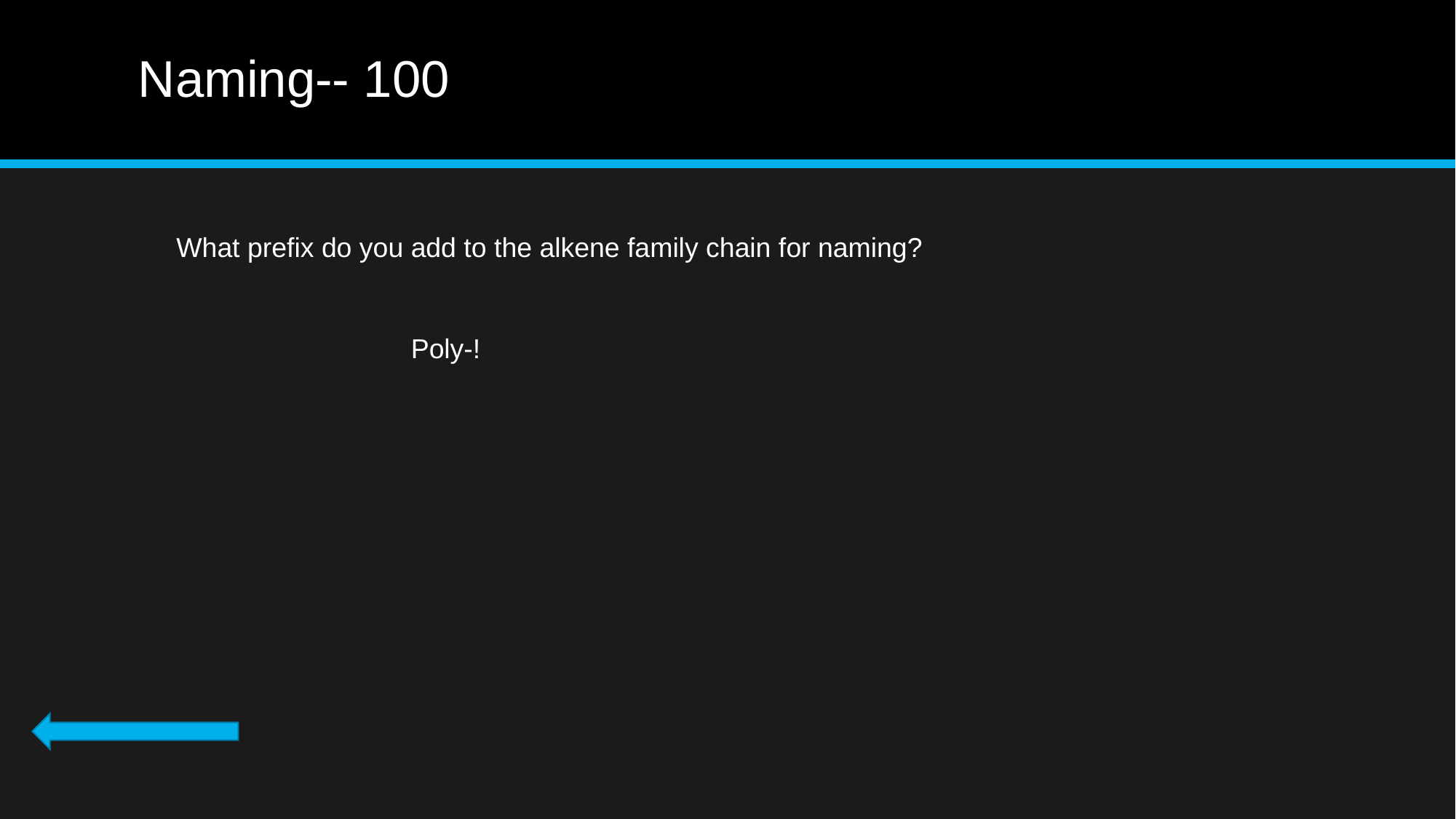

# Naming-- 100
What prefix do you add to the alkene family chain for naming?
Poly-!